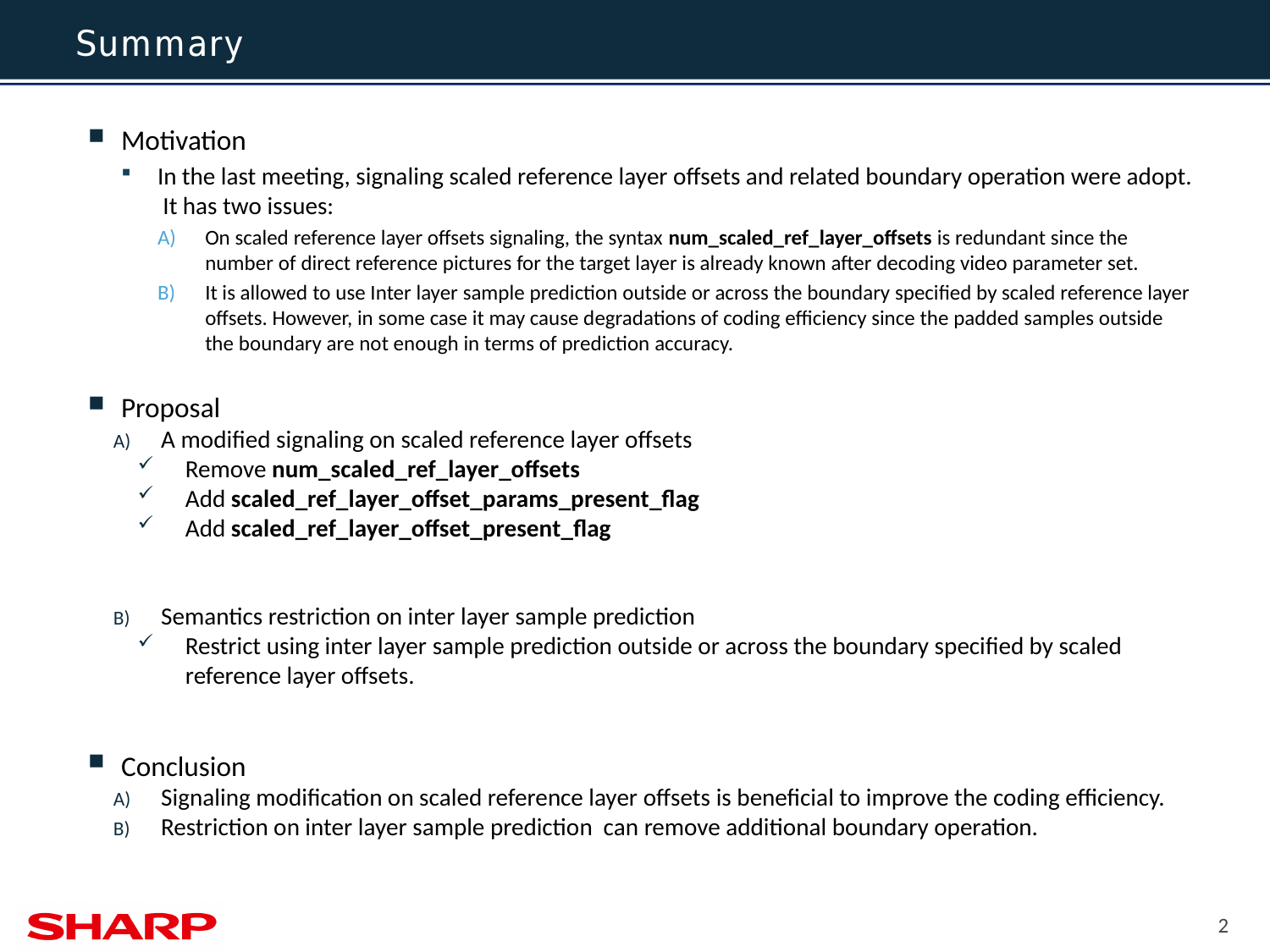

# Summary
Motivation
In the last meeting, signaling scaled reference layer offsets and related boundary operation were adopt.  It has two issues:
On scaled reference layer offsets signaling, the syntax num_scaled_ref_layer_offsets is redundant since the number of direct reference pictures for the target layer is already known after decoding video parameter set.
It is allowed to use Inter layer sample prediction outside or across the boundary specified by scaled reference layer offsets. However, in some case it may cause degradations of coding efficiency since the padded samples outside the boundary are not enough in terms of prediction accuracy.

Proposal
A modified signaling on scaled reference layer offsets
Remove num_scaled_ref_layer_offsets
Add scaled_ref_layer_offset_params_present_flag
Add scaled_ref_layer_offset_present_flag

Semantics restriction on inter layer sample prediction
Restrict using inter layer sample prediction outside or across the boundary specified by scaled reference layer offsets.

Conclusion
Signaling modification on scaled reference layer offsets is beneficial to improve the coding efficiency.
Restriction on inter layer sample prediction  can remove additional boundary operation.
2